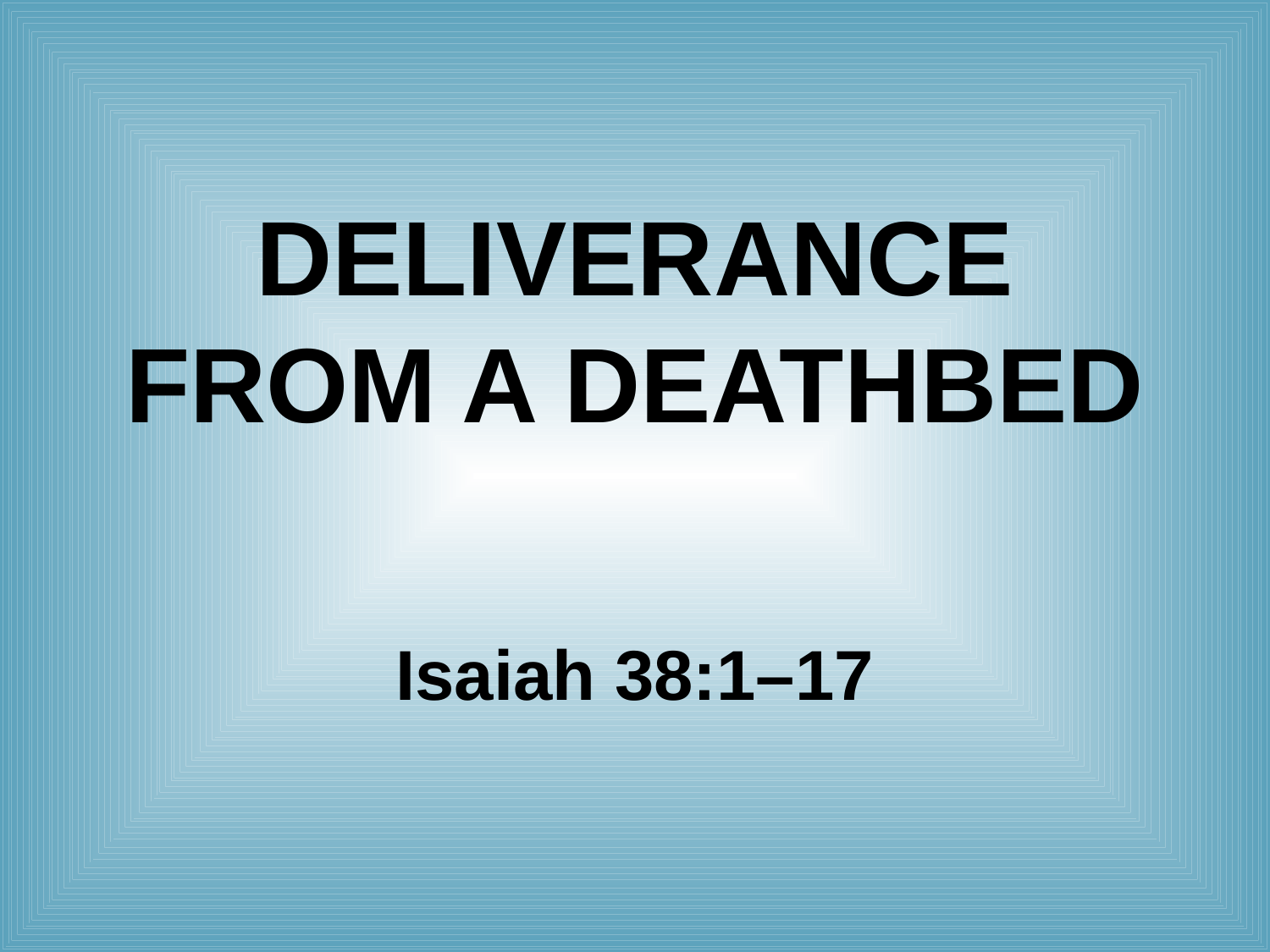

# Deliverance From a Deathbed Isaiah 38:1–17